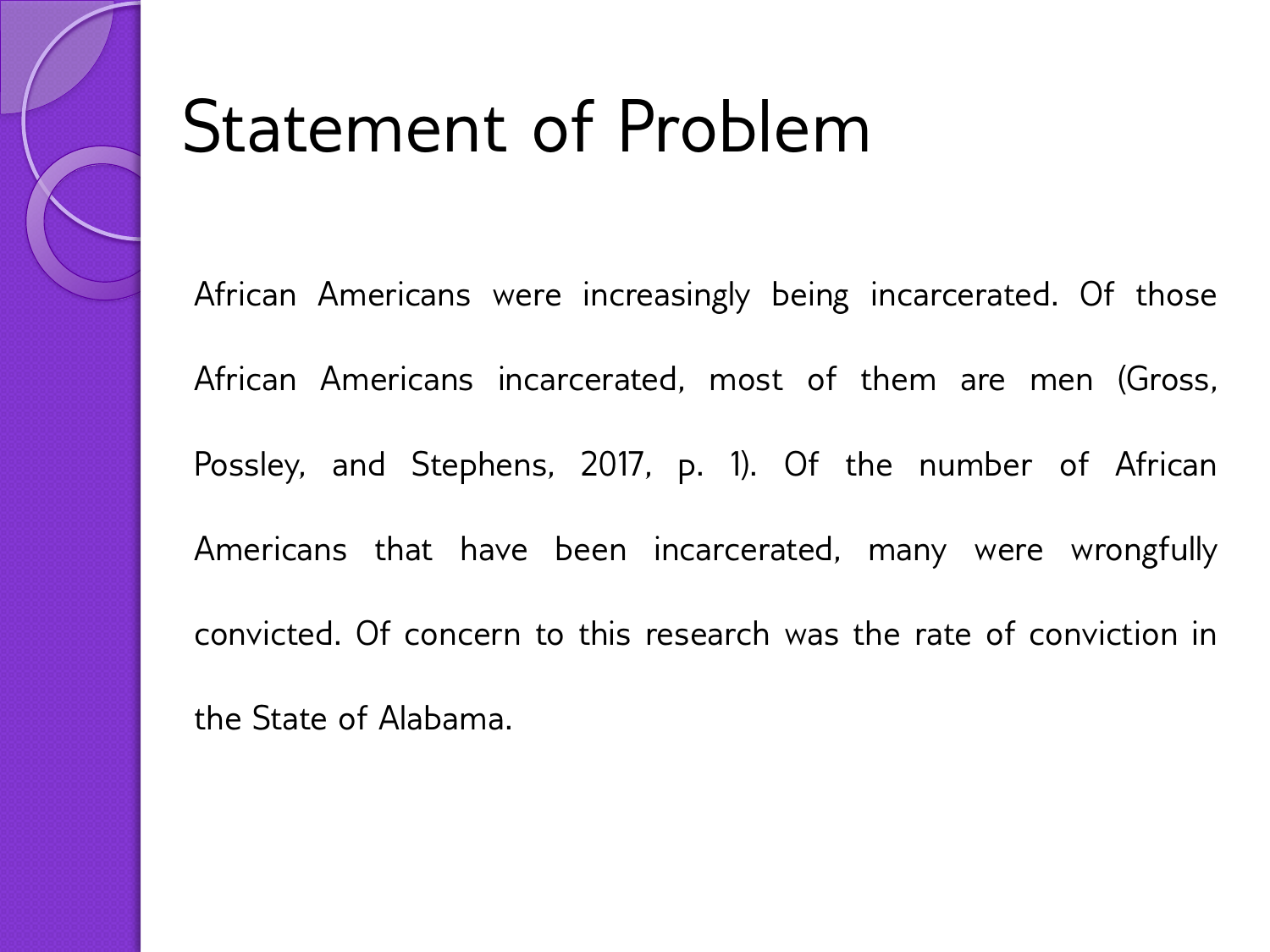

# Statement of Problem
African Americans were increasingly being incarcerated. Of those African Americans incarcerated, most of them are men (Gross, Possley, and Stephens, 2017, p. 1). Of the number of African Americans that have been incarcerated, many were wrongfully convicted. Of concern to this research was the rate of conviction in the State of Alabama.